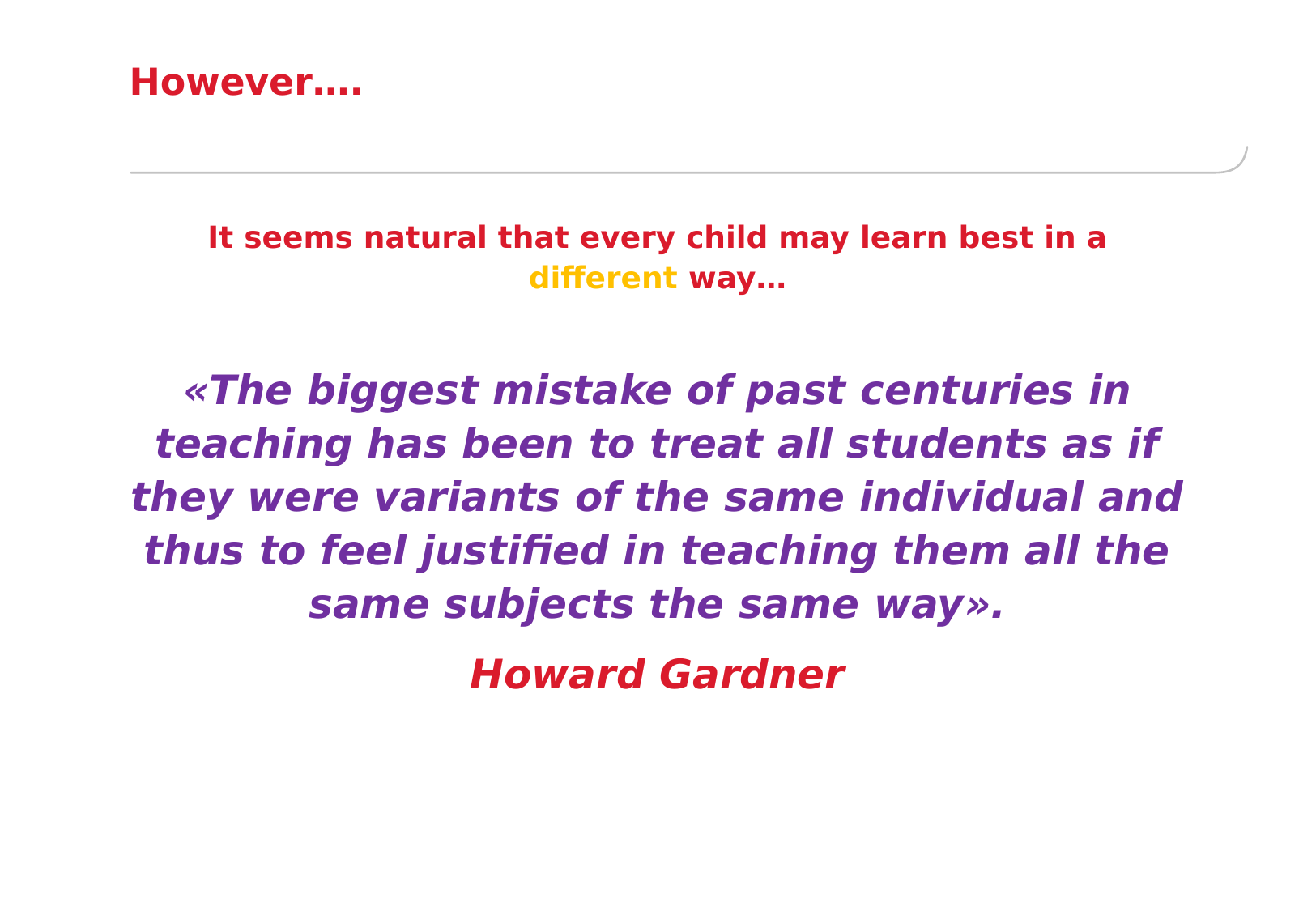

# However….
It seems natural that every child may learn best in a different way…

«The biggest mistake of past centuries in teaching has been to treat all students as if they were variants of the same individual and thus to feel justified in teaching them all the same subjects the same way».
Howard Gardner